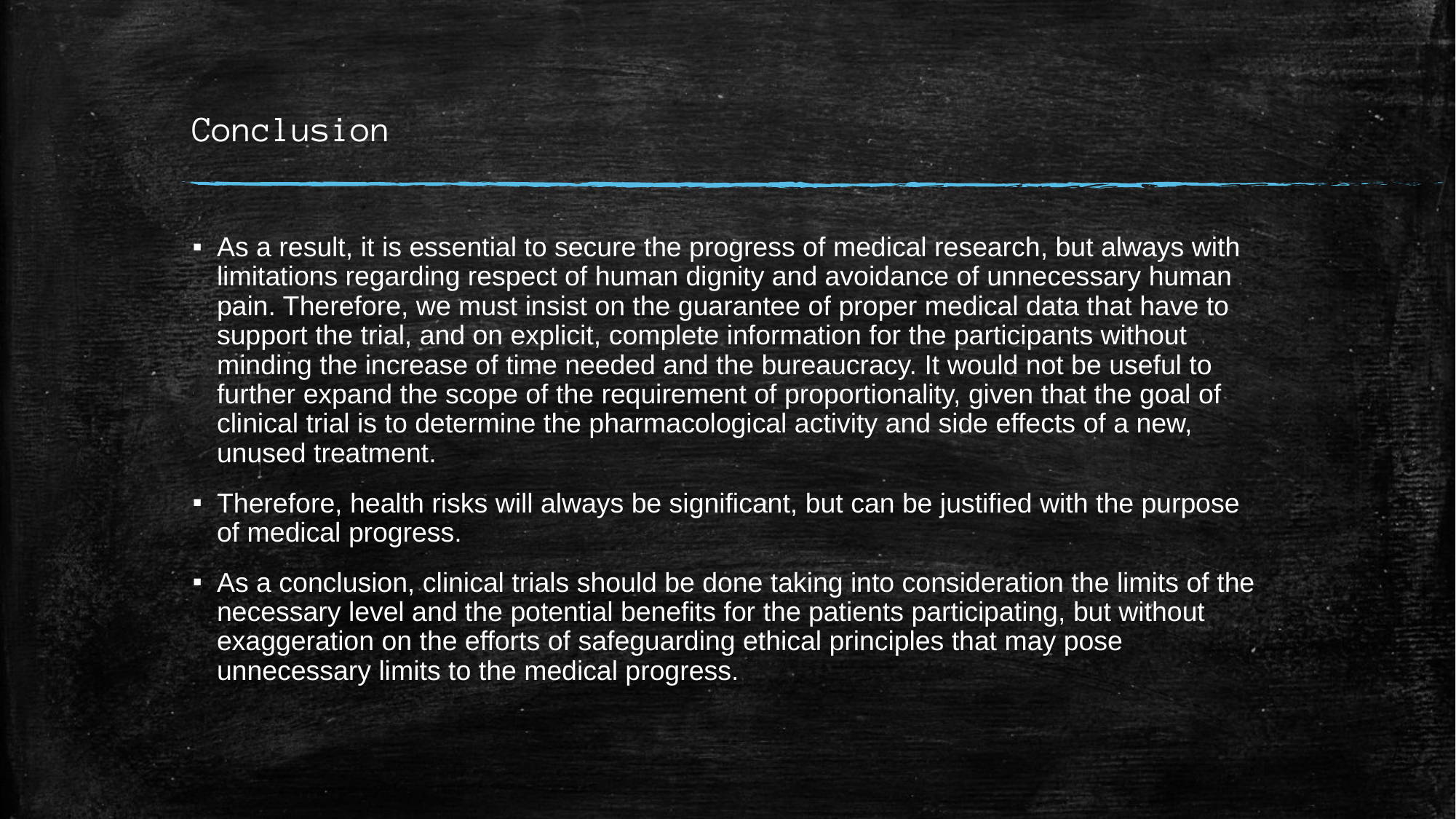

# Conclusion
As a result, it is essential to secure the progress of medical research, but always with limitations regarding respect of human dignity and avoidance of unnecessary human pain. Therefore, we must insist on the guarantee of proper medical data that have to support the trial, and on explicit, complete information for the participants without minding the increase of time needed and the bureaucracy. It would not be useful to further expand the scope of the requirement of proportionality, given that the goal of clinical trial is to determine the pharmacological activity and side effects of a new, unused treatment.
Therefore, health risks will always be significant, but can be justified with the purpose of medical progress.
As a conclusion, clinical trials should be done taking into consideration the limits of the necessary level and the potential benefits for the patients participating, but without exaggeration on the efforts of safeguarding ethical principles that may pose unnecessary limits to the medical progress.